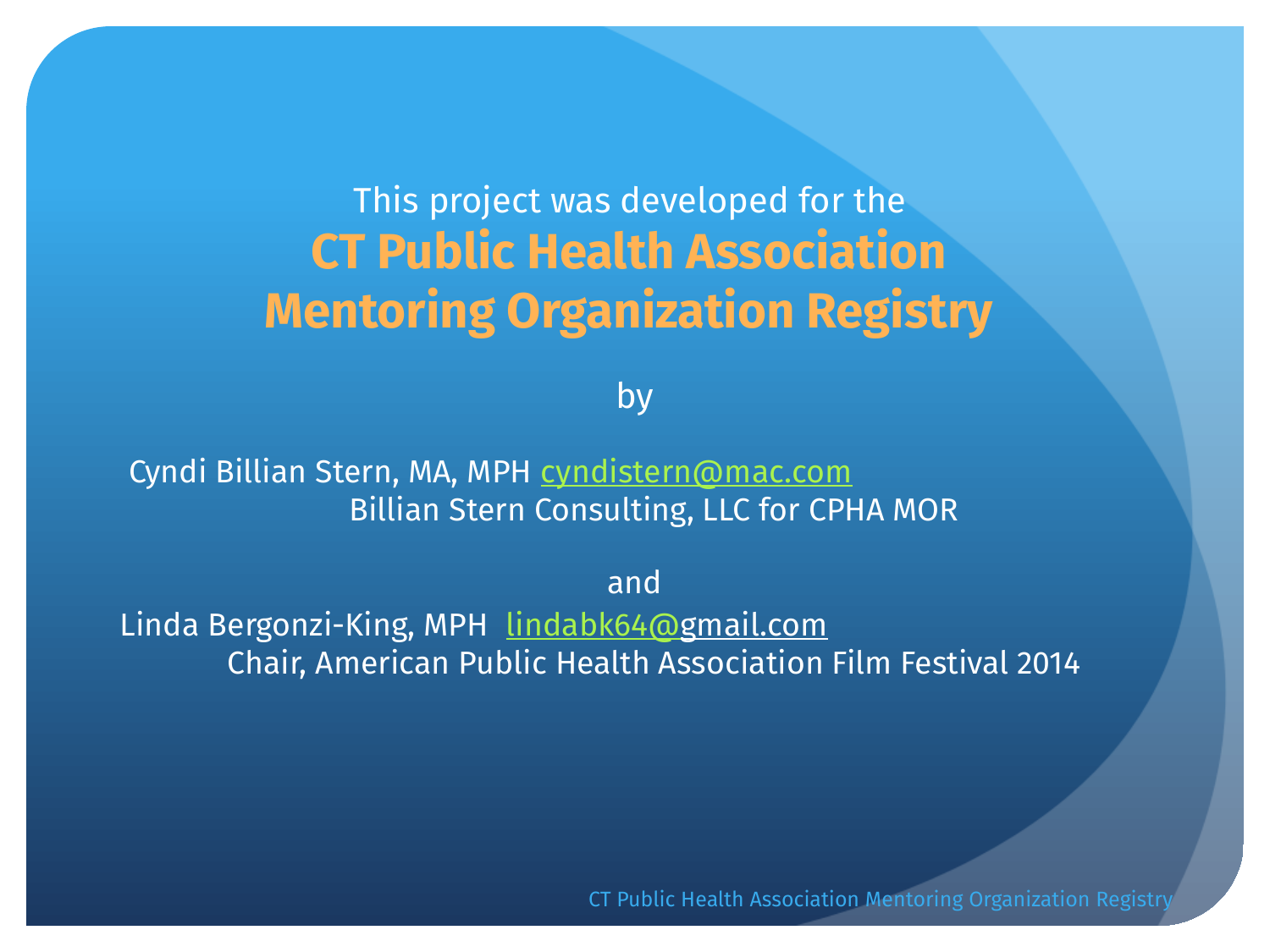

This project was developed for the
CT Public Health Association
Mentoring Organization Registry
by
Cyndi Billian Stern, MA, MPH cyndistern@mac.com                                   Billian Stern Consulting, LLC for CPHA MOR
and
Linda Bergonzi-King, MPH  lindabk64@gmail.com                                       Chair, American Public Health Association Film Festival 2014

CT Public Health Association Mentoring Organization Registry